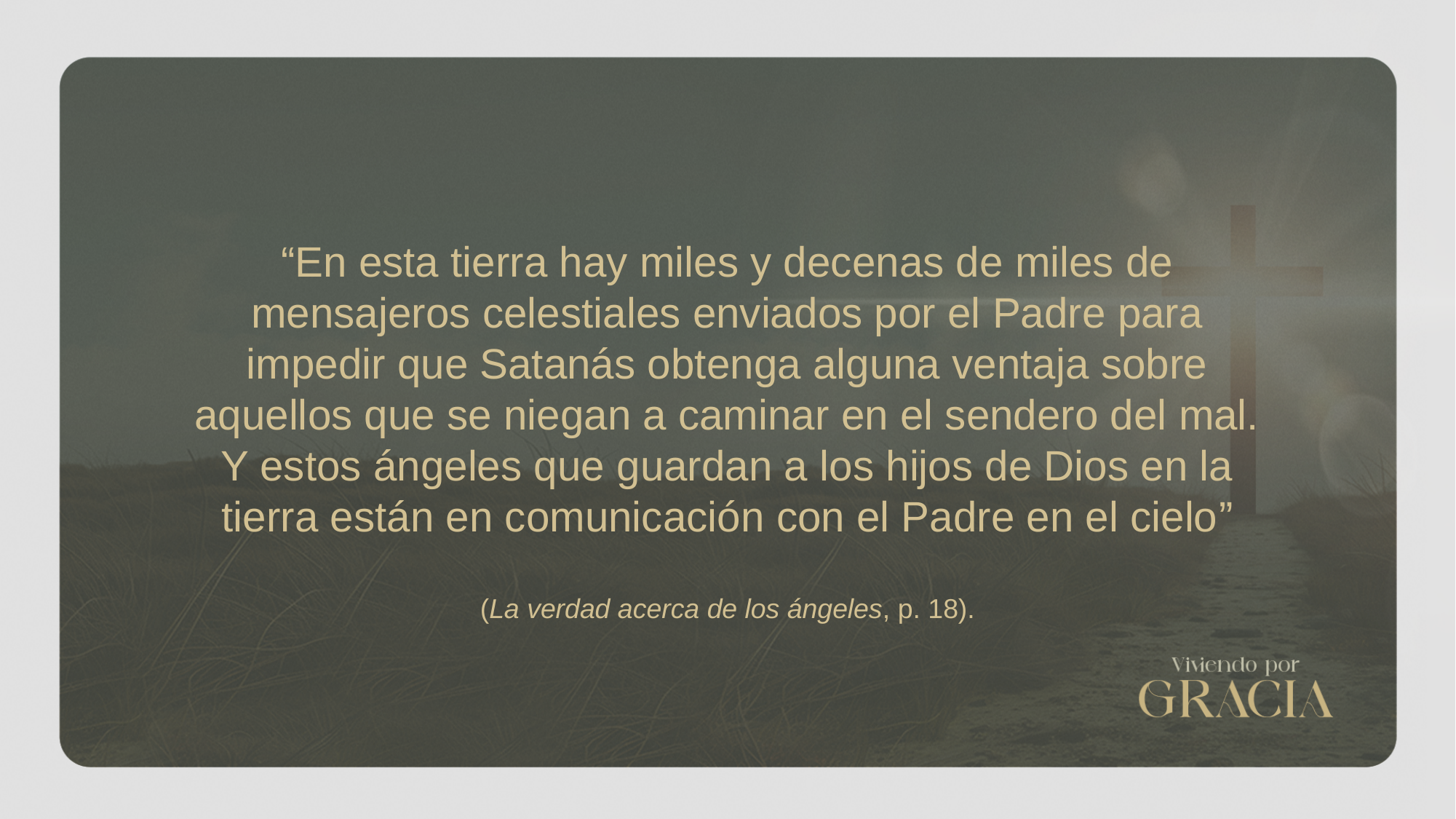

“En esta tierra hay miles y decenas de miles de mensajeros celestiales enviados por el Padre para impedir que Satanás obtenga alguna ventaja sobre aquellos que se niegan a caminar en el sendero del mal. Y estos ángeles que guardan a los hijos de Dios en la tierra están en comunicación con el Padre en el cielo”
(La verdad acerca de los ángeles, p. 18).